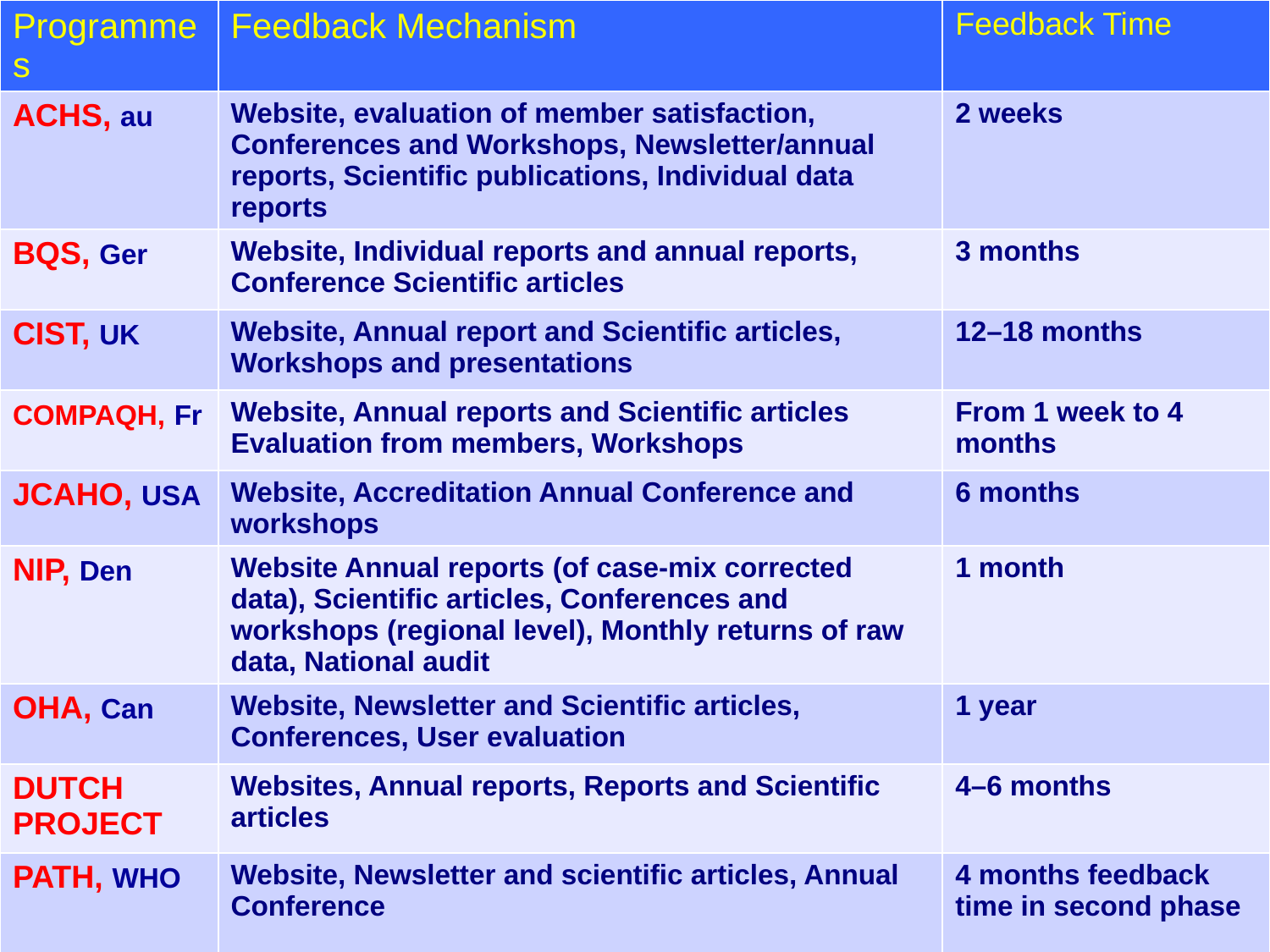

| Programmes | Feedback Mechanism | Feedback Time |
| --- | --- | --- |
| ACHS, au | Website, evaluation of member satisfaction, Conferences and Workshops, Newsletter/annual reports, Scientific publications, Individual data reports | 2 weeks |
| BQS, Ger | Website, Individual reports and annual reports, Conference Scientific articles | 3 months |
| CIST, UK | Website, Annual report and Scientific articles, Workshops and presentations | 12–18 months |
| COMPAQH, Fr | Website, Annual reports and Scientific articles Evaluation from members, Workshops | From 1 week to 4 months |
| JCAHO, USA | Website, Accreditation Annual Conference and workshops | 6 months |
| NIP, Den | Website Annual reports (of case-mix corrected data), Scientific articles, Conferences and workshops (regional level), Monthly returns of raw data, National audit | 1 month |
| OHA, Can | Website, Newsletter and Scientific articles, Conferences, User evaluation | 1 year |
| DUTCH PROJECT | Websites, Annual reports, Reports and Scientific articles | 4–6 months |
| PATH, WHO | Website, Newsletter and scientific articles, Annual Conference | 4 months feedback time in second phase |
| QIP, USA | Website, Newsletter and scientific articles, Workshops | 1 month |